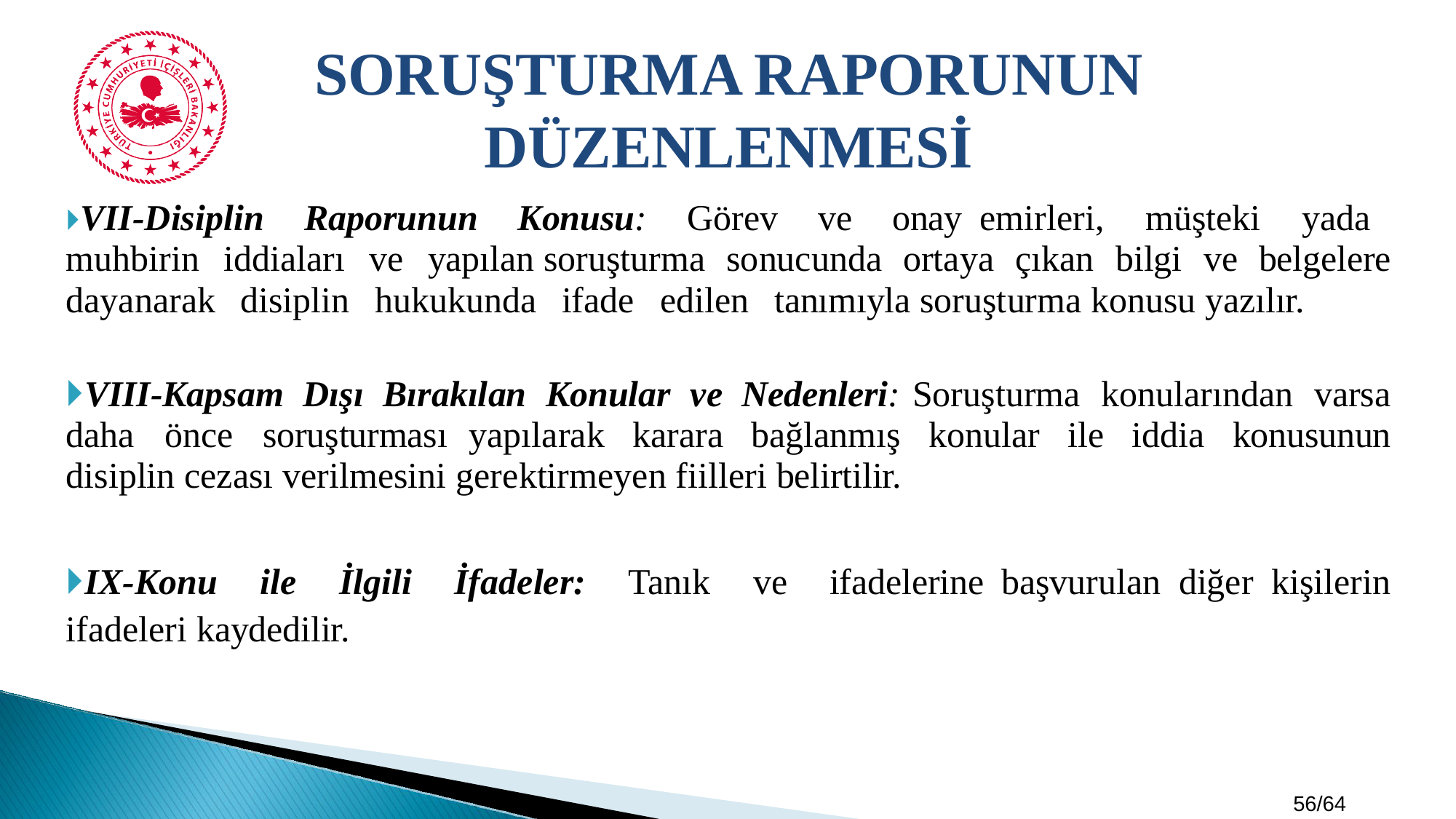

SORUŞTURMA RAPORUNUN DÜZENLENMESİ
🞂​VII-Disiplin  Raporunun  Konusu:  Görev  ve  onay emirleri,  müşteki  yada  muhbirin  iddiaları  ve  yapılan soruşturma  sonucunda  ortaya  çıkan  bilgi  ve  belgelere dayanarak  disiplin  hukukunda  ifade  edilen  tanımıyla soruşturma konusu yazılır.

🞂​VIII-Kapsam Dışı Bırakılan Konular ve Nedenleri: Soruşturma konularından varsa daha önce soruşturması yapılarak karara bağlanmış konular ile iddia konusunun disiplin cezası verilmesini gerektirmeyen fiilleri belirtilir.

🞂​IX-Konu  ile  İlgili  İfadeler:  Tanık  ve  ifadelerine başvurulan diğer kişilerin ifadeleri kaydedilir.